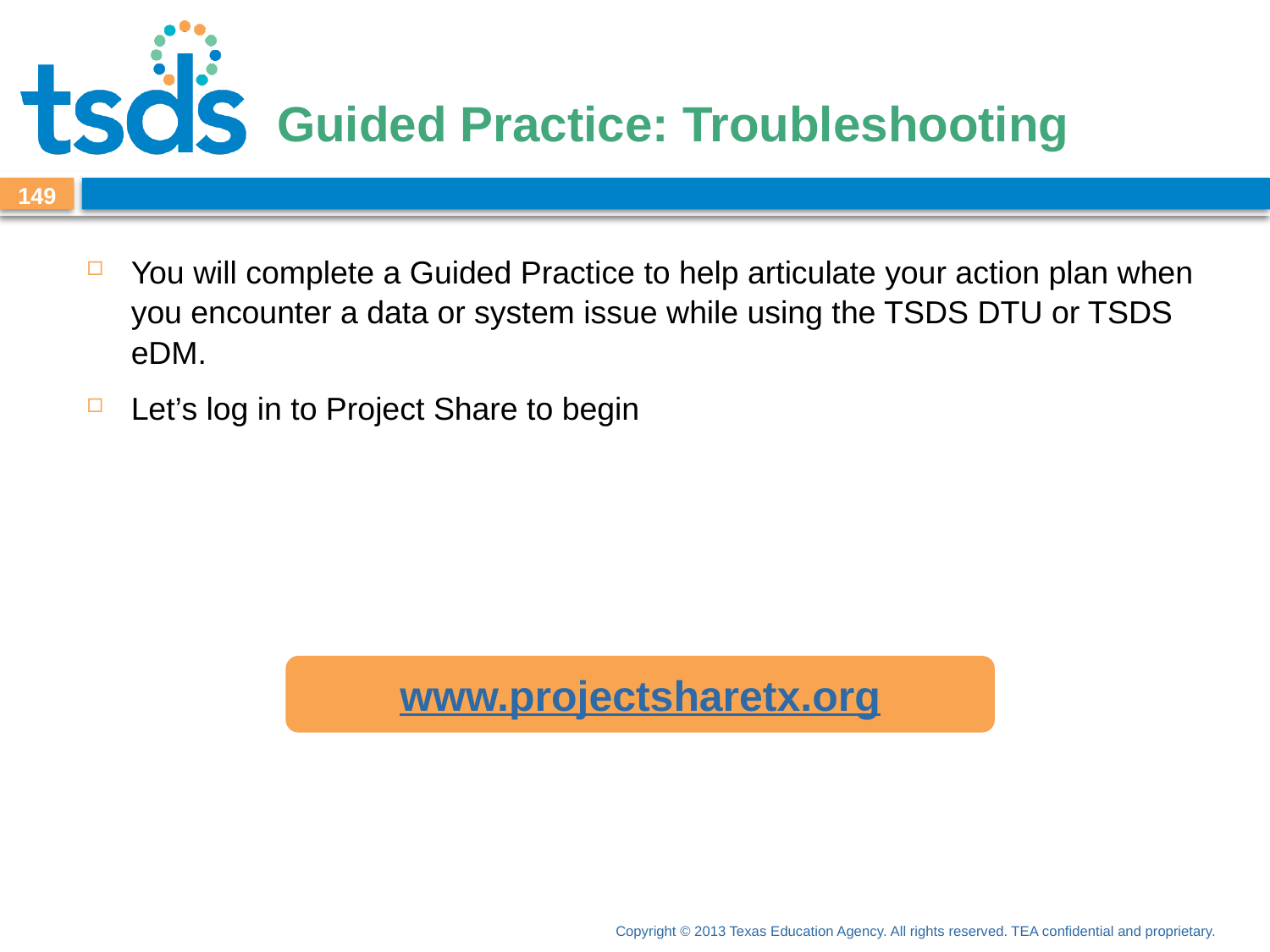

# Guided Practice: Troubleshooting
149
You will complete a Guided Practice to help articulate your action plan when you encounter a data or system issue while using the TSDS DTU or TSDS eDM.
Let’s log in to Project Share to begin

www.projectsharetx.org